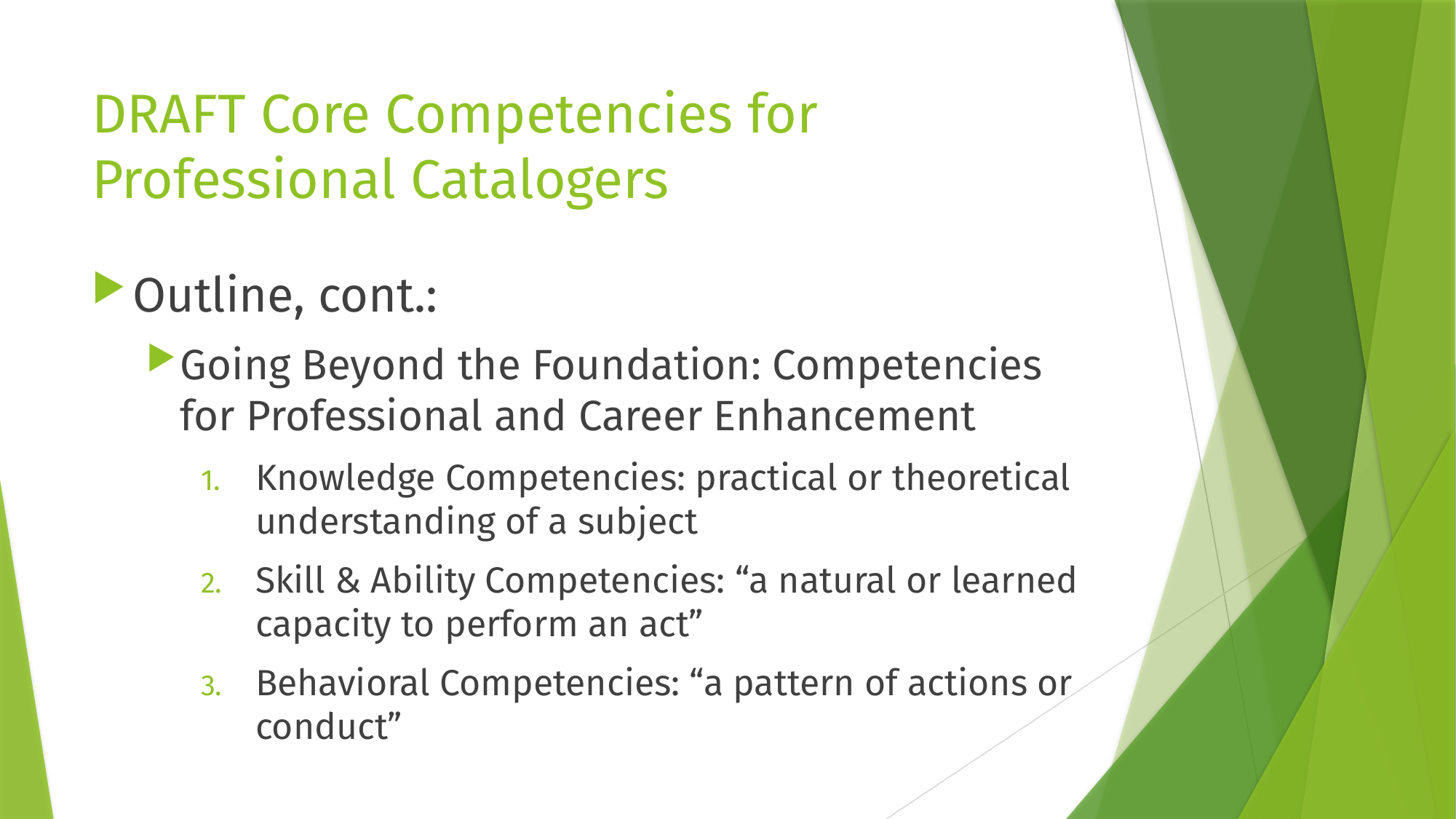

# DRAFT Core Competencies for Professional Catalogers
Outline, cont.:
Going Beyond the Foundation: Competencies for Professional and Career Enhancement
Knowledge Competencies: practical or theoretical understanding of a subject
Skill & Ability Competencies: “a natural or learned capacity to perform an act”
Behavioral Competencies: “a pattern of actions or conduct”